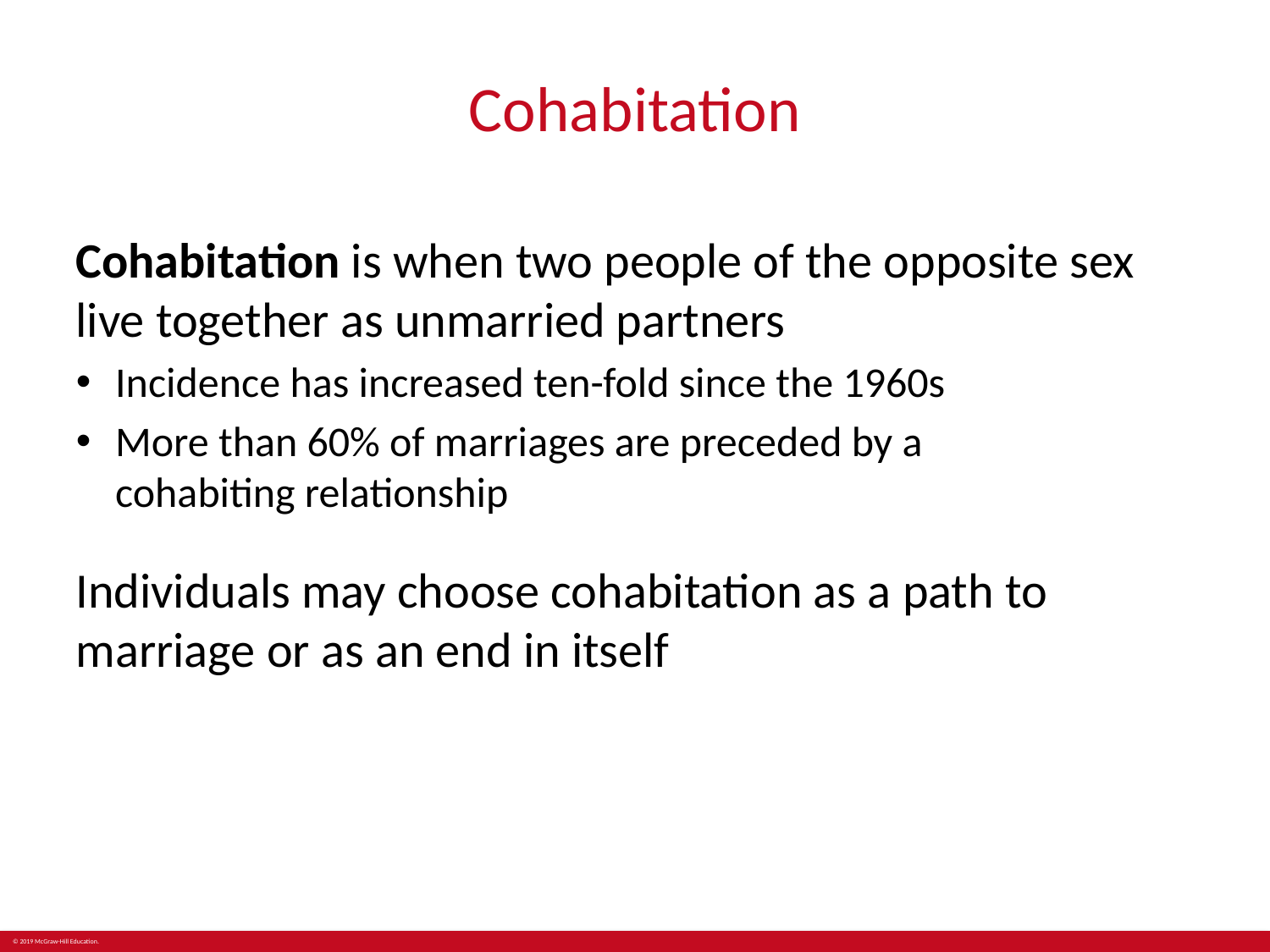

# Cohabitation
Cohabitation is when two people of the opposite sex live together as unmarried partners
Incidence has increased ten-fold since the 1960s
More than 60% of marriages are preceded by a
cohabiting relationship
Individuals may choose cohabitation as a path to marriage or as an end in itself